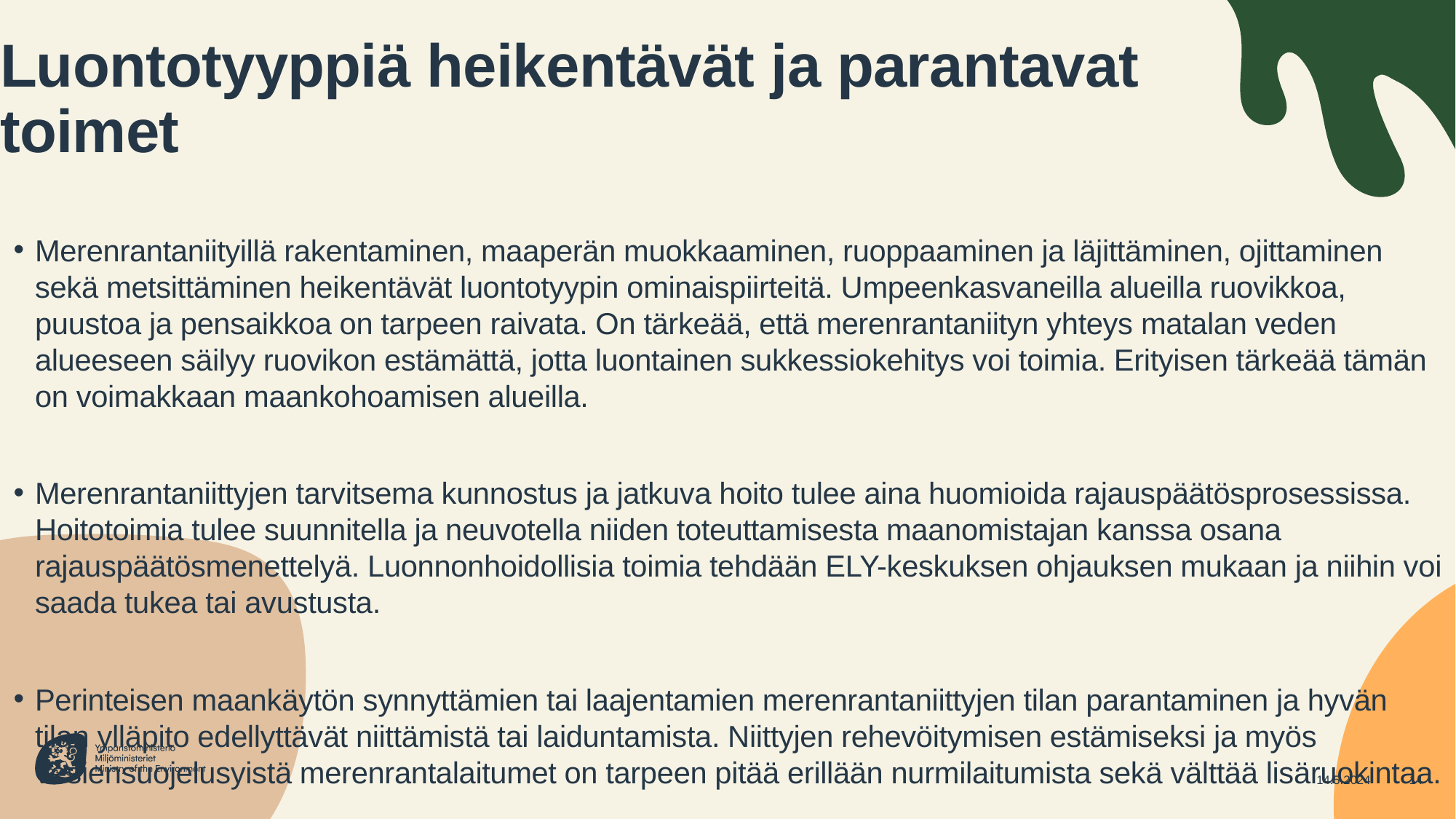

# Luontotyyppiä heikentävät ja parantavat toimet
Merenrantaniityillä rakentaminen, maaperän muokkaaminen, ruoppaaminen ja läjittäminen, ojittaminen sekä metsittäminen heikentävät luontotyypin ominaispiirteitä. Umpeenkasvaneilla alueilla ruovikkoa, puustoa ja pensaikkoa on tarpeen raivata. On tärkeää, että merenrantaniityn yhteys matalan veden alueeseen säilyy ruovikon estämättä, jotta luontainen sukkessiokehitys voi toimia. Erityisen tärkeää tämän on voimakkaan maankohoamisen alueilla.

Merenrantaniittyjen tarvitsema kunnostus ja jatkuva hoito tulee aina huomioida rajauspäätösprosessissa. Hoitotoimia tulee suunnitella ja neuvotella niiden toteuttamisesta maanomistajan kanssa osana rajauspäätösmenettelyä. Luonnonhoidollisia toimia tehdään ELY-keskuksen ohjauksen mukaan ja niihin voi saada tukea tai avustusta.

Perinteisen maankäytön synnyttämien tai laajentamien merenrantaniittyjen tilan parantaminen ja hyvän tilan ylläpito edellyttävät niittämistä tai laiduntamista. Niittyjen rehevöitymisen estämiseksi ja myös vesiensuojelusyistä merenrantalaitumet on tarpeen pitää erillään nurmilaitumista sekä välttää lisäruokintaa.
14.5.2024
14